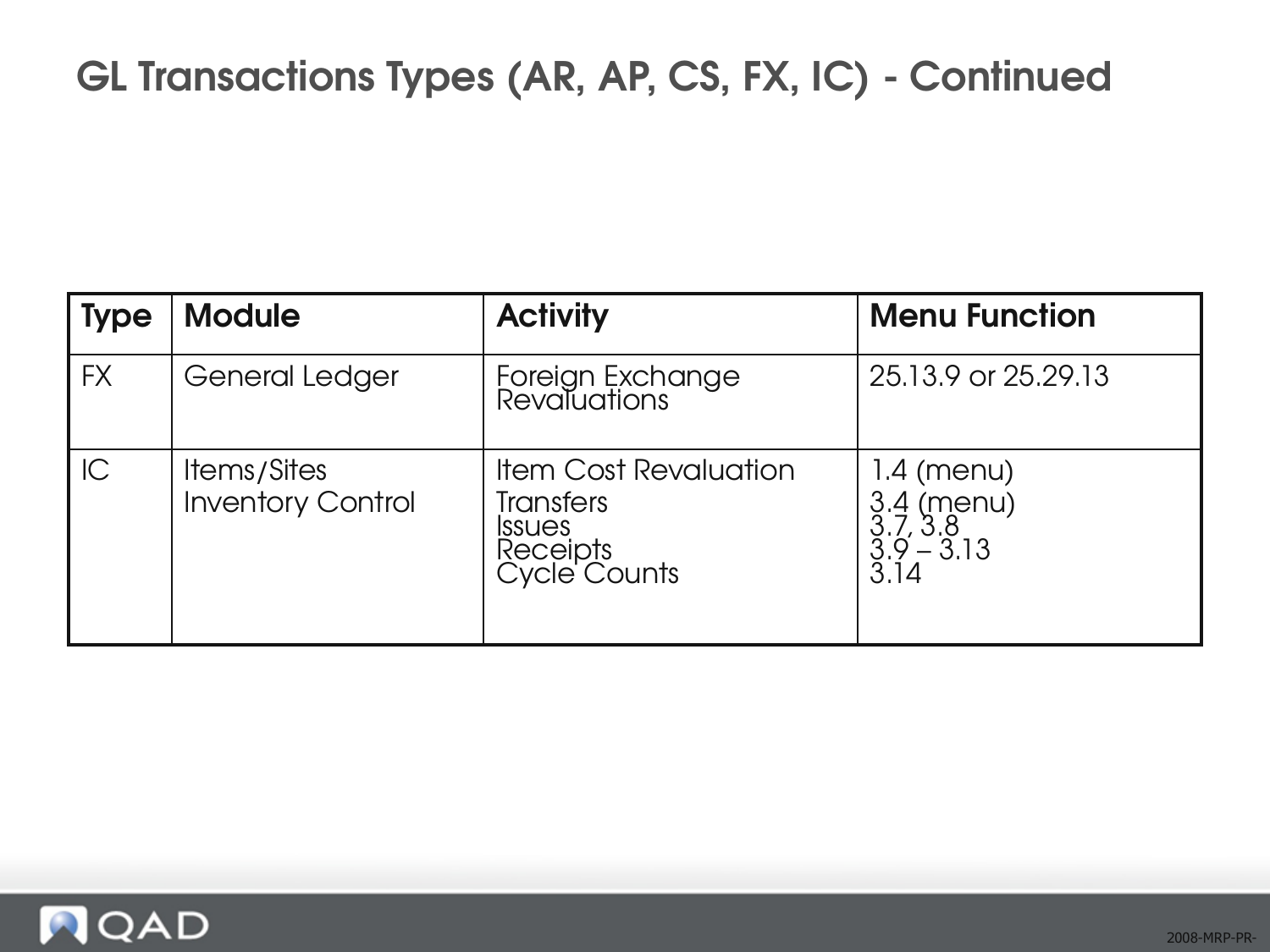

# GL Transactions Types (AR, AP, CS, FX, IC) - Continued
| Type | Module | Activity | Menu Function |
| --- | --- | --- | --- |
| FX | General Ledger | Foreign Exchange Revaluations | 25.13.9 or 25.29.13 |
| IC | Items/Sites Inventory Control | Item Cost Revaluation Transfers Issues Receipts Cycle Counts | 1.4 (menu) 3.4 (menu) 3.7, 3.8 3.9 – 3.13 3.14 |
2008-MRP-PR-